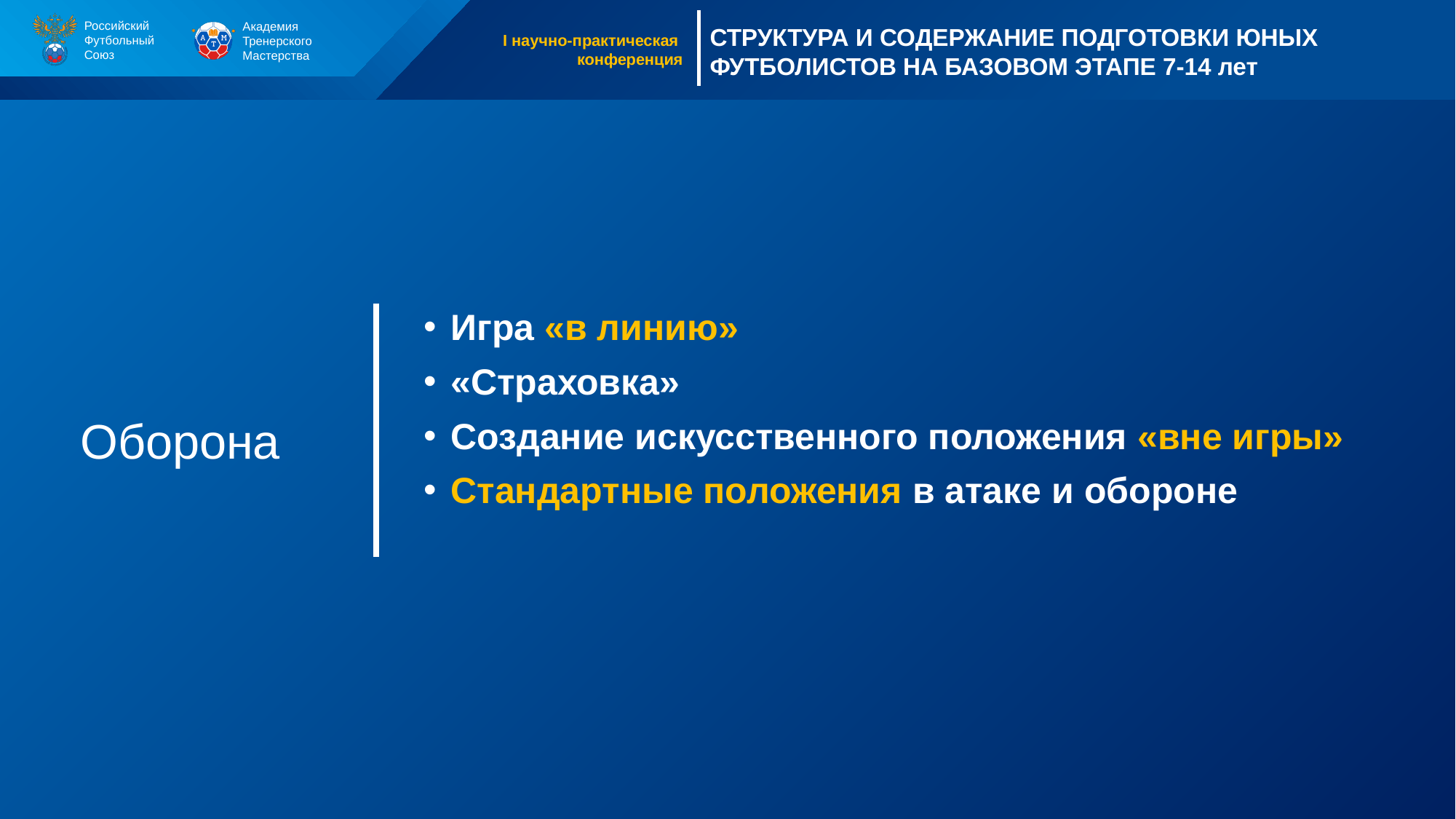

# Оборона
Игра «в линию»
«Страховка»
Создание искусственного положения «вне игры»
Стандартные положения в атаке и обороне